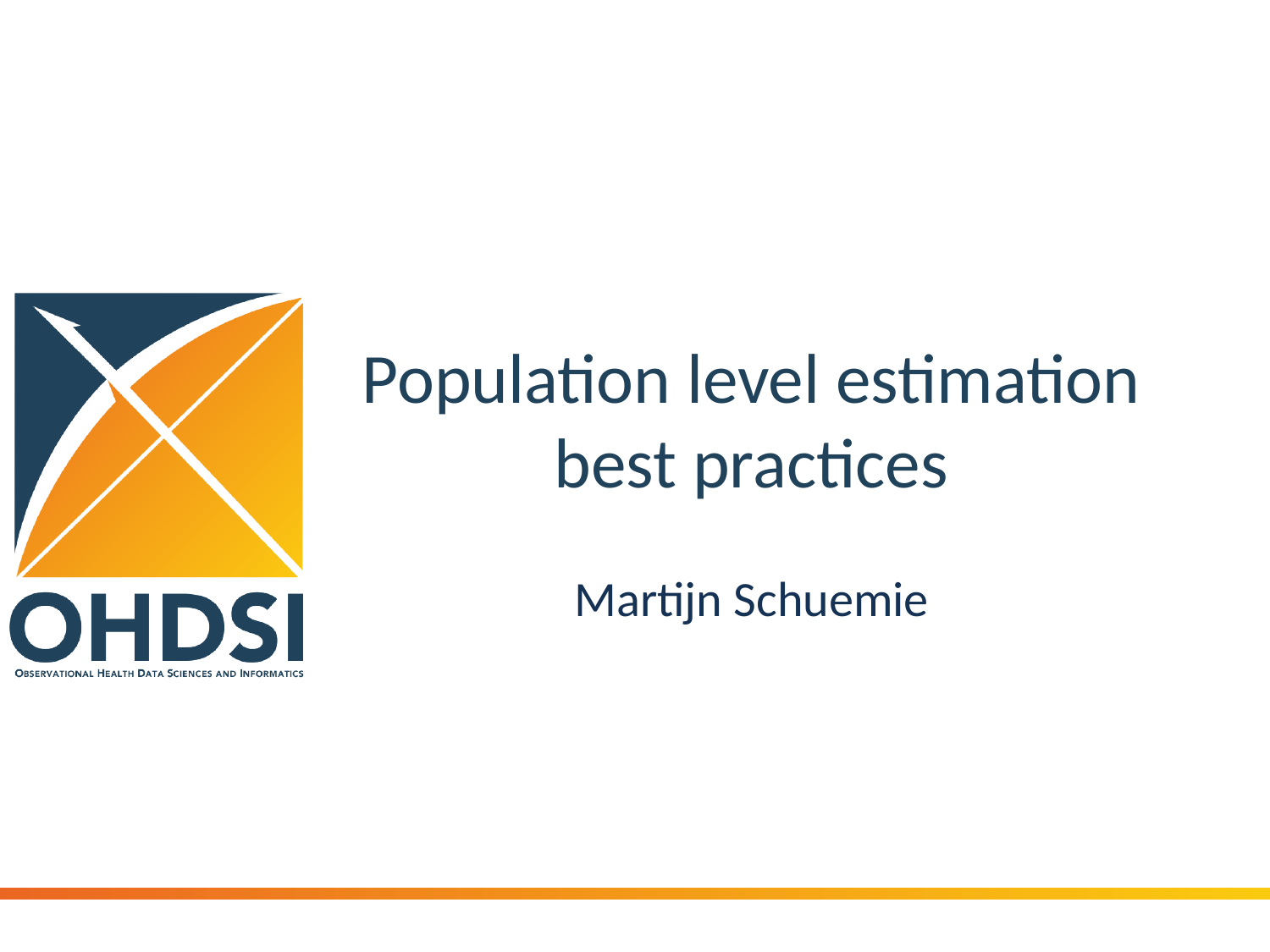

# Population level estimation best practices
Martijn Schuemie